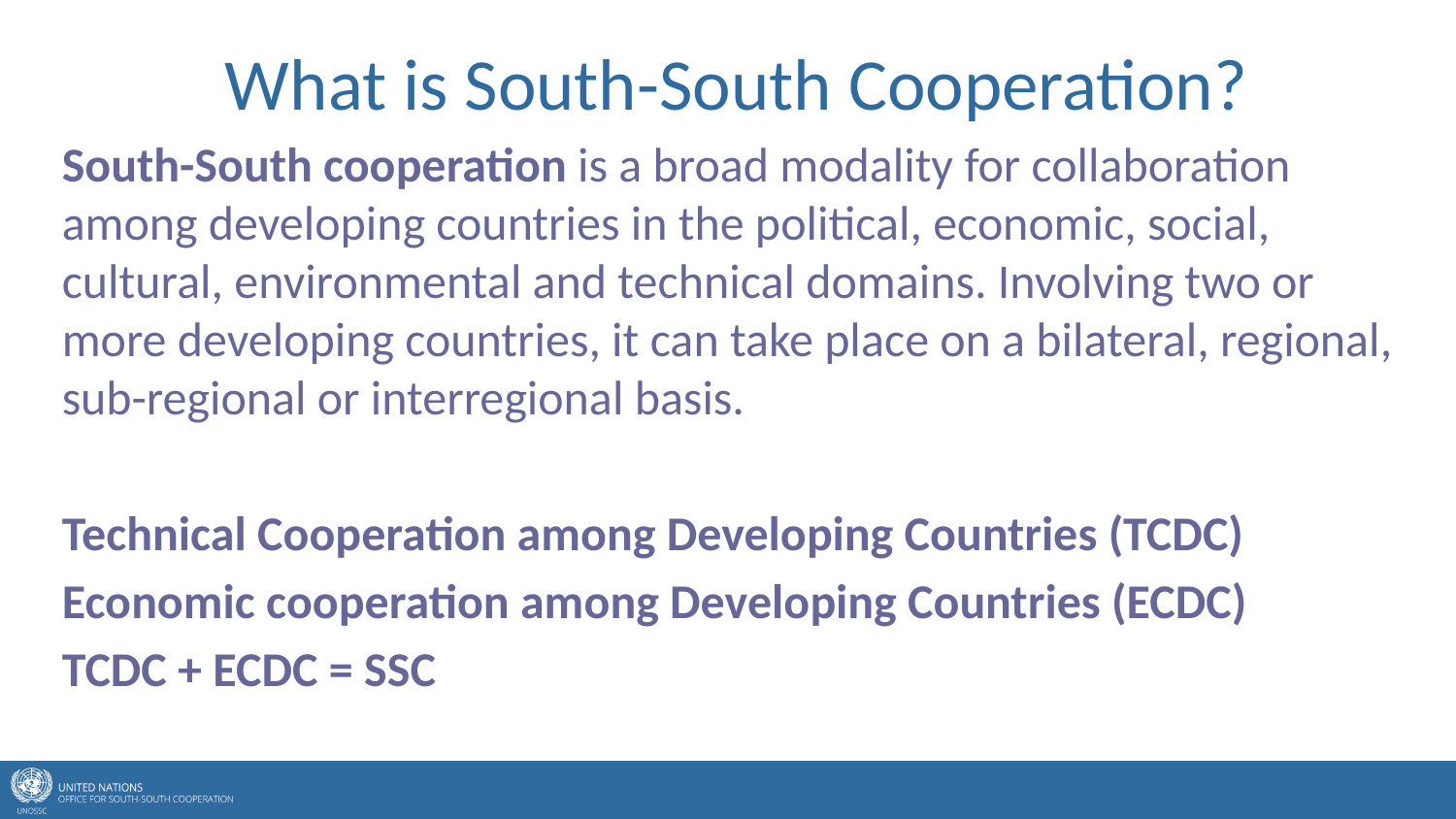

# What is South-South Cooperation?
South-South cooperation is a broad modality for collaboration among developing countries in the political, economic, social, cultural, environmental and technical domains. Involving two or more developing countries, it can take place on a bilateral, regional, sub-regional or interregional basis.

Technical Cooperation among Developing Countries (TCDC)
Economic cooperation among Developing Countries (ECDC)
TCDC + ECDC = SSC